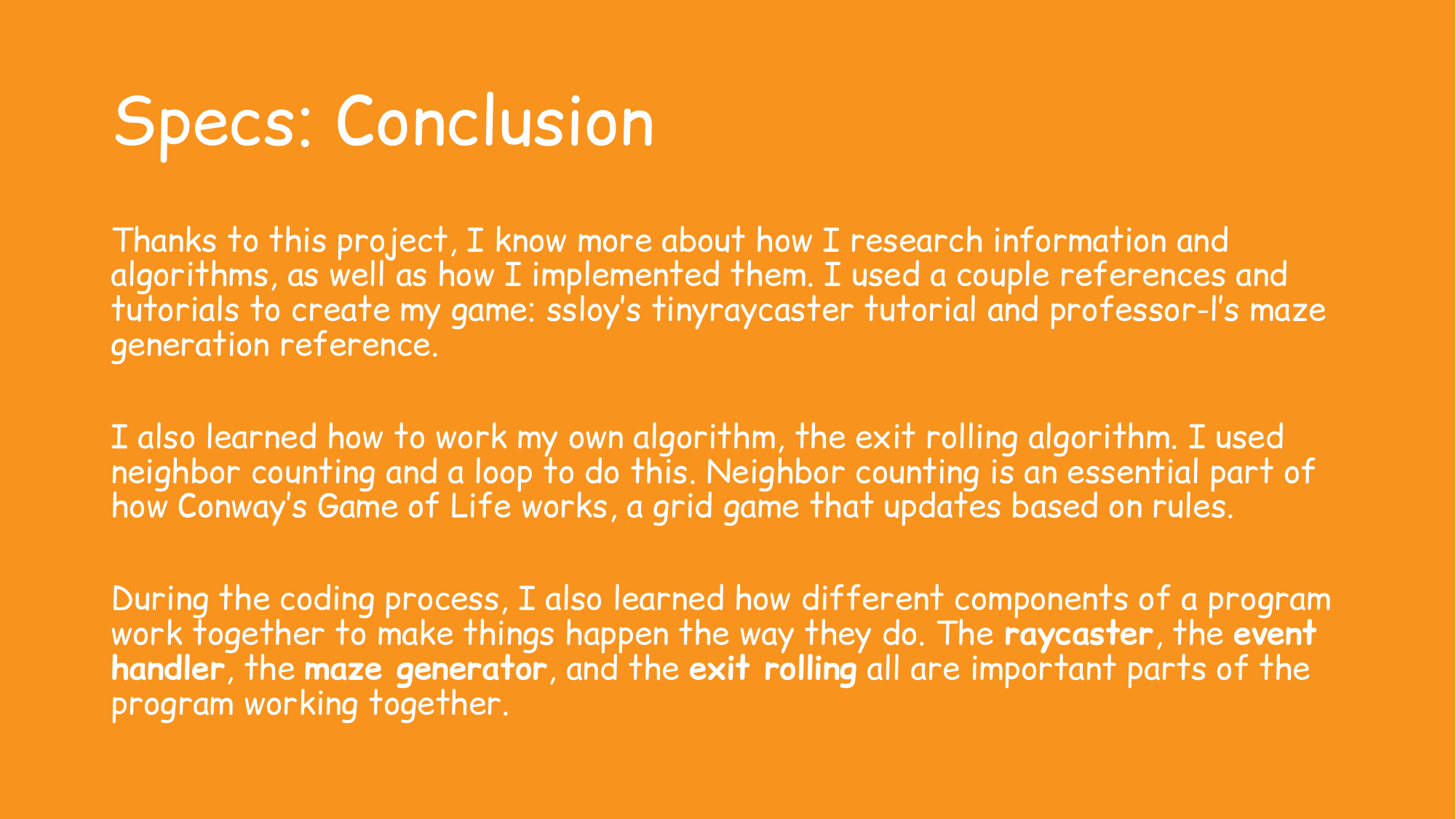

# Specs: Conclusion
Thanks to this project, I know more about how I research information and algorithms, as well as how I implemented them. I used a couple references and tutorials to create my game: ssloy’s tinyraycaster tutorial and professor-l’s maze generation reference.

I also learned how to work my own algorithm, the exit rolling algorithm. I used neighbor counting and a loop to do this. Neighbor counting is an essential part of how Conway’s Game of Life works, a grid game that updates based on rules.

During the coding process, I also learned how different components of a program work together to make things happen the way they do. The raycaster, the event handler, the maze generator, and the exit rolling all are important parts of the program working together.